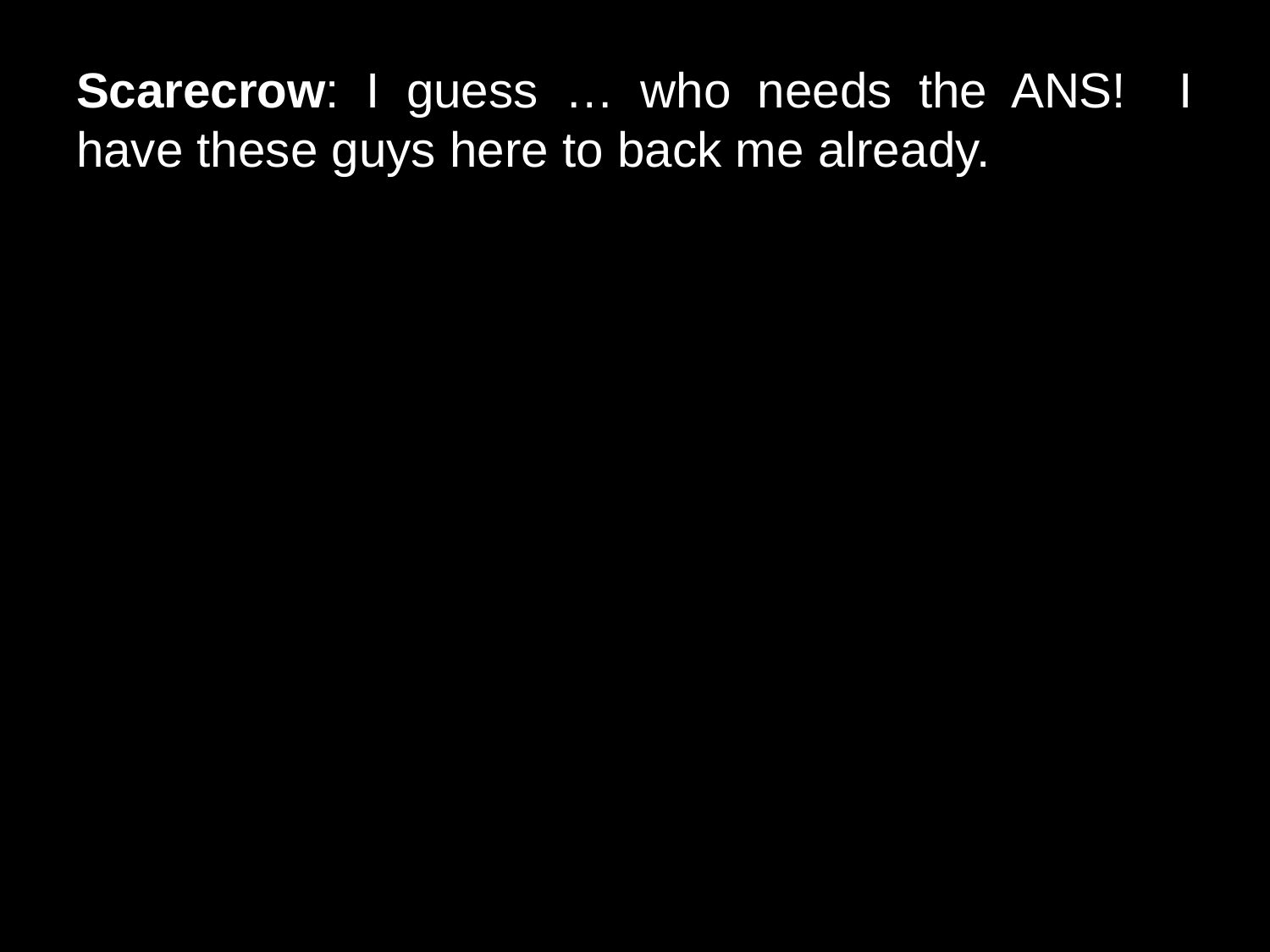

# Scarecrow: I guess … who needs the ANS!  I have these guys here to back me already.